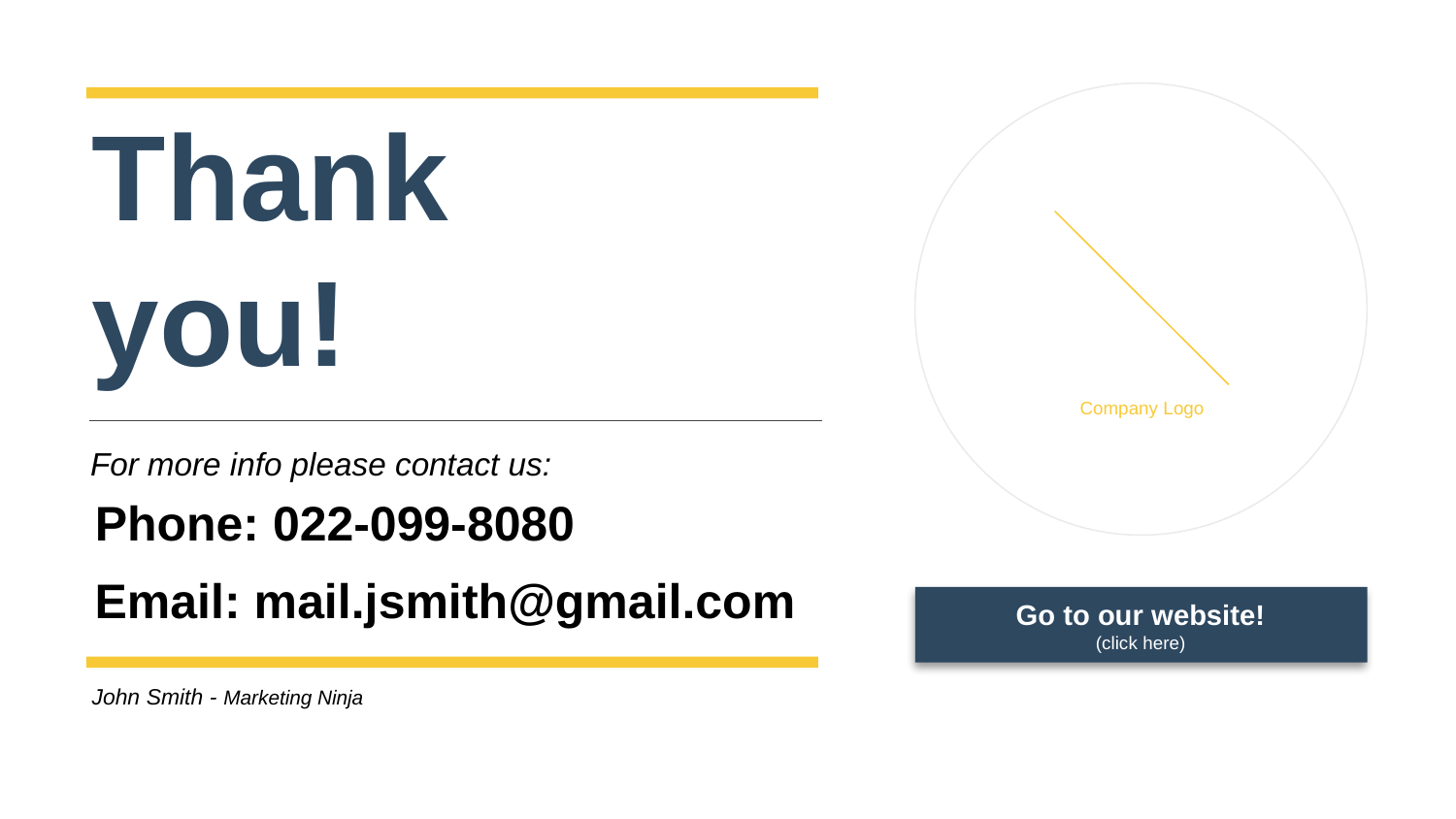

Thank you!
Company Logo
For more info please contact us:
Phone: 022-099-8080
Email: mail.jsmith@gmail.com

Go to our website!
(click here)

John Smith - Marketing Ninja